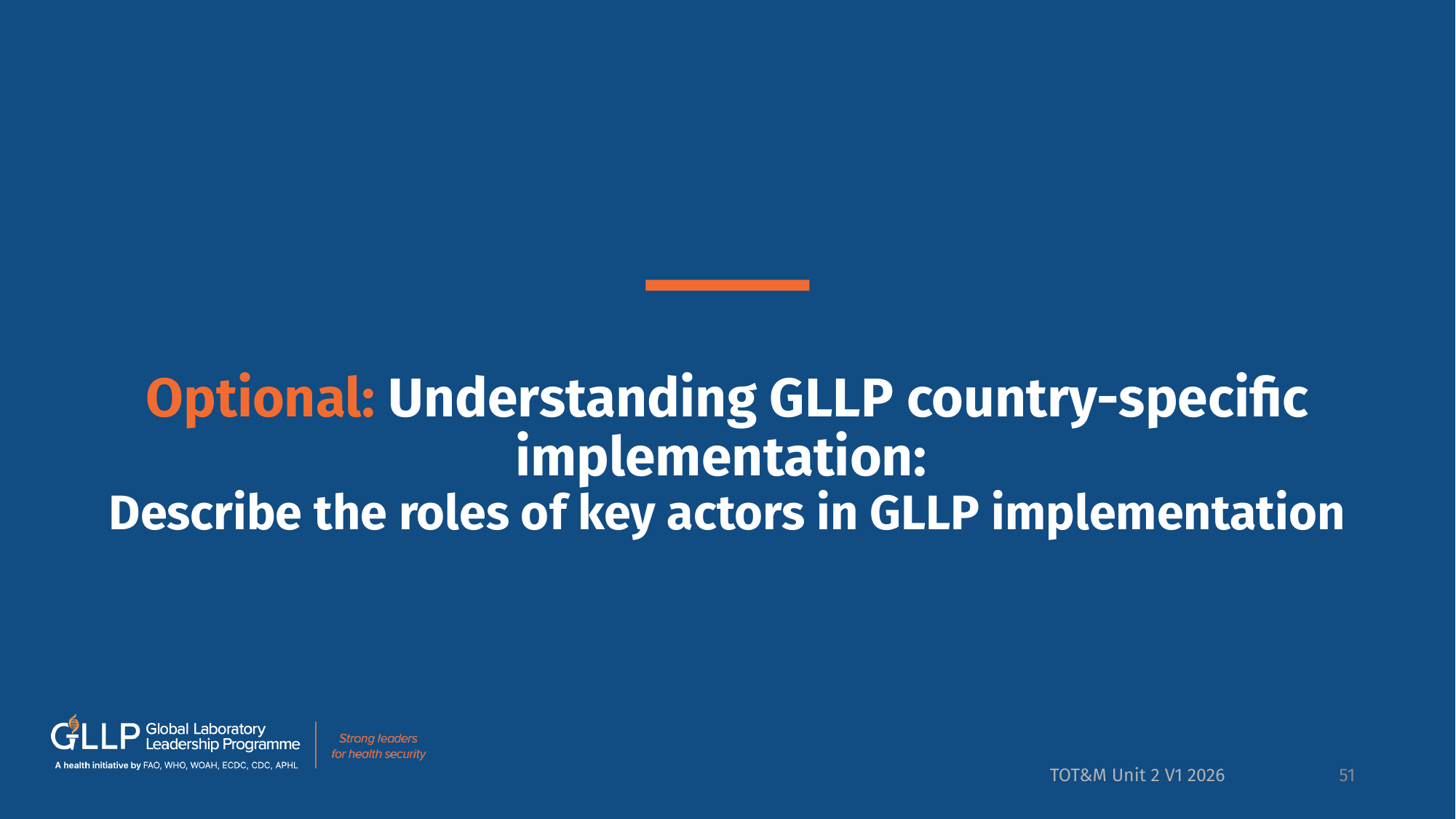

# Optional: Understanding GLLP country-specific implementation: Describe the roles of key actors in GLLP implementation
TOT&M Unit 2 V1 2026
51